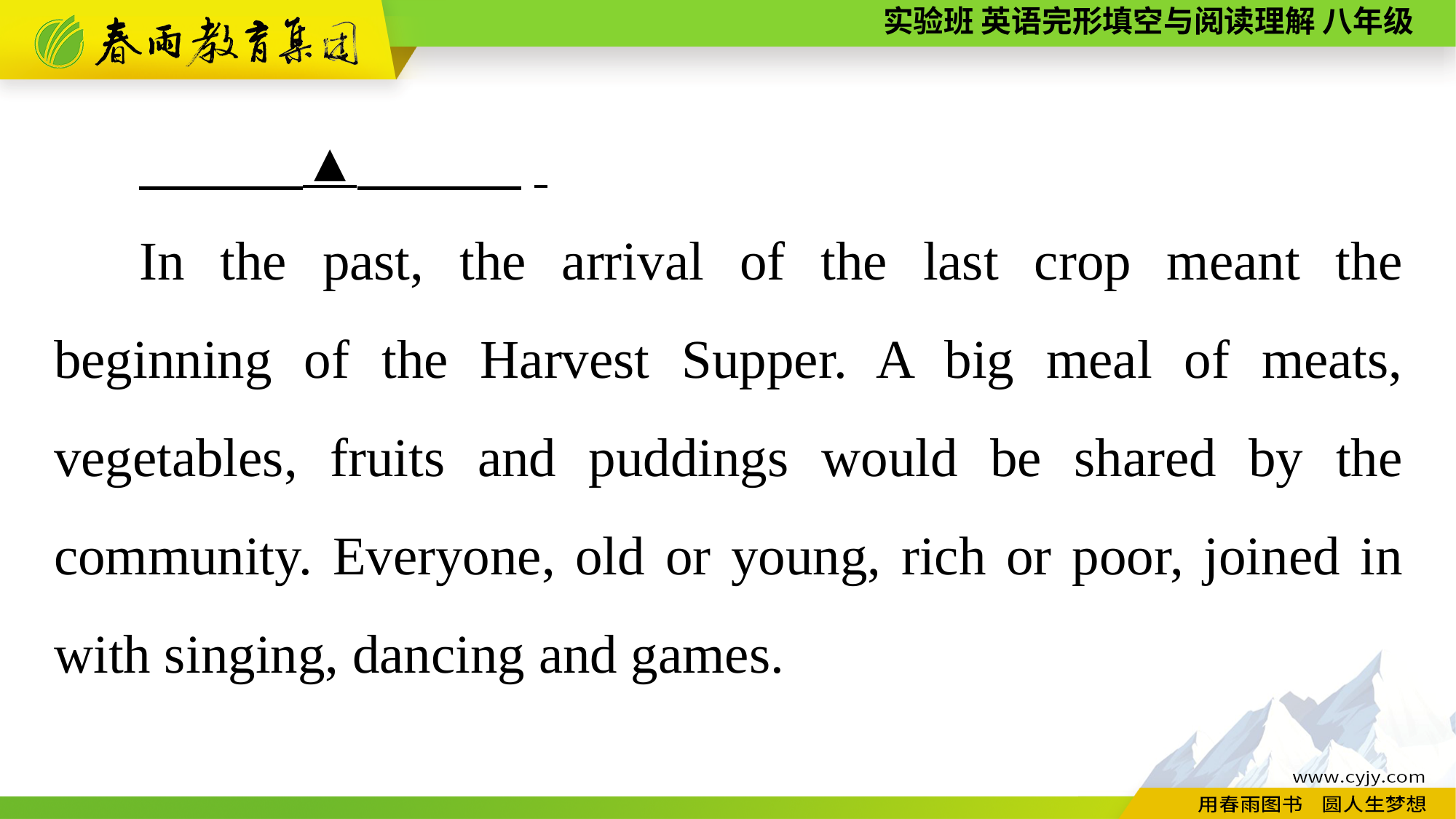

▲　　　.
In the past, the arrival of the last crop meant the beginning of the Harvest Supper. A big meal of meats, vegetables, fruits and puddings would be shared by the community. Everyone, old or young, rich or poor, joined in with singing, dancing and games.